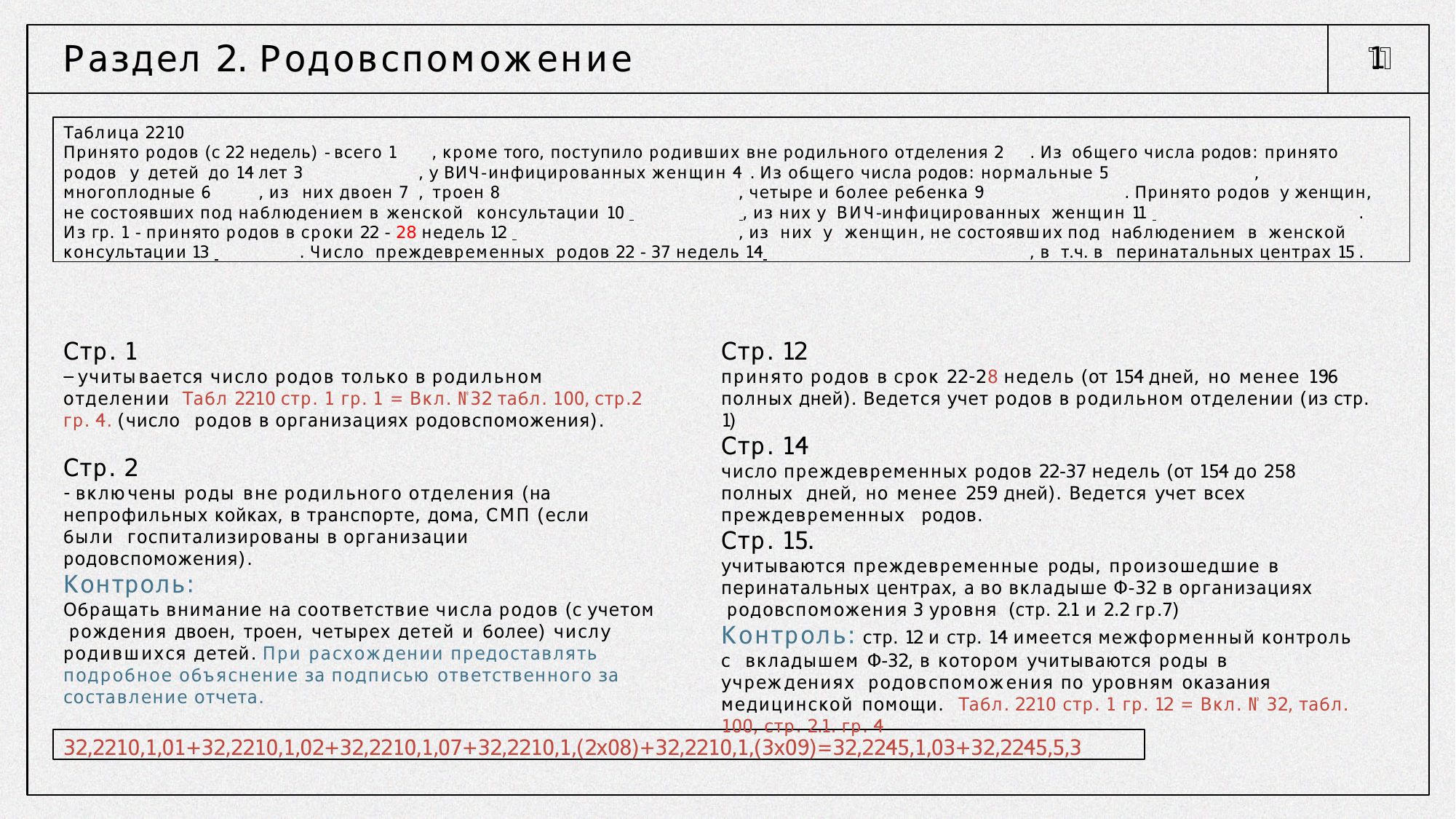

# Раздел 2. Родовспоможение
1

Таблица 2210
Принято родов (с 22 недель) - всего 1		, кроме того, поступило родивших вне родильного отделения 2	. Из общего числа родов: принято родов  у детей до 14 лет 3		, у ВИЧ-инфицированных женщин 4	. Из общего числа родов: нормальные 5		, многоплодные 6	, из  них двоен 7	, троен 8		, четыре и более ребенка 9		. Принято родов у женщин, не состоявших под наблюдением в женской  консультации 10  		 , из них у  ВИЧ-инфицированных  женщин 11  			. Из гр. 1 - принято родов в сроки 22 - 28 недель 12  		, из  них  у  женщин, не состоявших под  наблюдением  в  женской  консультации 13  		. Число  преждевременных  родов 22 - 37 недель 14 	, в  т.ч. в  перинатальных центрах 15	.
Стр. 1
– учитывается число родов только в родильном отделении  Табл 2210 стр. 1 гр. 1 = Вкл. №32 табл. 100, стр.2 гр. 4. (число  родов в организациях родовспоможения).
Стр. 12
принято родов в срок 22-28 недель (от 154 дней, но менее 196  полных дней). Ведется учет родов в родильном отделении (из стр. 1)
Стр. 14
число преждевременных родов 22-37 недель (от 154 до 258 полных  дней, но менее 259 дней). Ведется учет всех преждевременных  родов.
Стр. 15.
учитываются преждевременные роды, произошедшие в  перинатальных центрах, а во вкладыше Ф-32 в организациях  родовспоможения 3 уровня  (стр. 2.1 и 2.2 гр.7)
Стр. 2
- включены роды вне родильного отделения (на  непрофильных койках, в транспорте, дома, СМП (если были  госпитализированы в организации родовспоможения).
Контроль:
Обращать внимание на соответствие числа родов (с учетом  рождения двоен, троен, четырех детей и более) числу  родившихся детей. При расхождении предоставлять  подробное объяснение за подписью ответственного за  составление отчета.
Контроль: стр. 12 и стр. 14 имеется межформенный контроль с  вкладышем Ф-32, в котором учитываются роды в учреждениях  родовспоможения по уровням оказания медицинской помощи.  Табл. 2210 стр. 1 гр. 12 = Вкл. № 32, табл. 100, стр. 2.1. гр. 4
32,2210,1,01+32,2210,1,02+32,2210,1,07+32,2210,1,(2х08)+32,2210,1,(3х09)=32,2245,1,03+32,2245,5,3